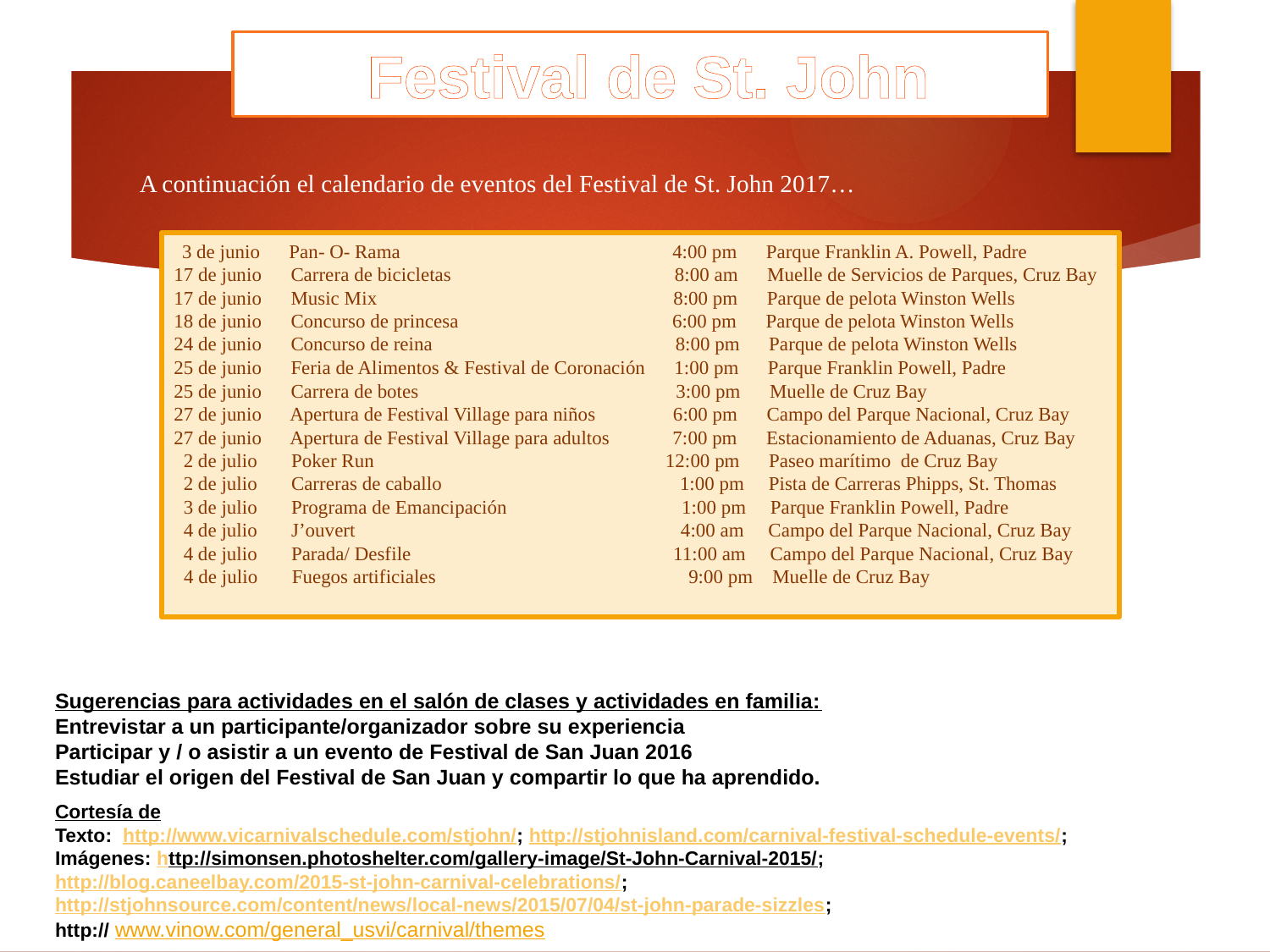

Festival de St. John
A continuación el calendario de eventos del Festival de St. John 2017…
  3 de junio      Pan- O- Rama                                                        4:00 pm      Parque Franklin A. Powell, Padre
17 de junio      Carrera de bicicletas                                              8:00 am      Muelle de Servicios de Parques, Cruz Bay
17 de junio      Music Mix                                                             8:00 pm      Parque de pelota Winston Wells
18 de junio      Concurso de princesa                                            6:00 pm      Parque de pelota Winston Wells
24 de junio      Concurso de reina                                                  8:00 pm      Parque de pelota Winston Wells
25 de junio      Feria de Alimentos & Festival de Coronación      1:00 pm      Parque Franklin Powell, Padre
25 de junio      Carrera de botes                                                     3:00 pm      Muelle de Cruz Bay
27 de junio      Apertura de Festival Village para niños                6:00 pm      Campo del Parque Nacional, Cruz Bay
27 de junio      Apertura de Festival Village para adultos             7:00 pm      Estacionamiento de Aduanas, Cruz Bay
  2 de julio       Poker Run                                                            12:00 pm      Paseo marítimo  de Cruz Bay
  2 de julio       Carreras de caballo                                                 1:00 pm     Pista de Carreras Phipps, St. Thomas
  3 de julio       Programa de Emancipación                                    1:00 pm     Parque Franklin Powell, Padre
  4 de julio       J’ouvert                                                                   4:00 am     Campo del Parque Nacional, Cruz Bay
  4 de julio       Parada/ Desfile                                                      11:00 am     Campo del Parque Nacional, Cruz Bay
  4 de julio       Fuegos artificiales                                                    9:00 pm    Muelle de Cruz Bay
Sugerencias para actividades en el salón de clases y actividades en familia:
Entrevistar a un participante/organizador sobre su experiencia
Participar y / o asistir a un evento de Festival de San Juan 2016
Estudiar el origen del Festival de San Juan y compartir lo que ha aprendido.
Cortesía de
Texto:  http://www.vicarnivalschedule.com/stjohn/; http://stjohnisland.com/carnival-festival-schedule-events/;
Imágenes: http://simonsen.photoshelter.com/gallery-image/St-John-Carnival-2015/; http://blog.caneelbay.com/2015-st-john-carnival-celebrations/; http://stjohnsource.com/content/news/local-news/2015/07/04/st-john-parade-sizzles;
http:// www.vinow.com/general_usvi/carnival/themes